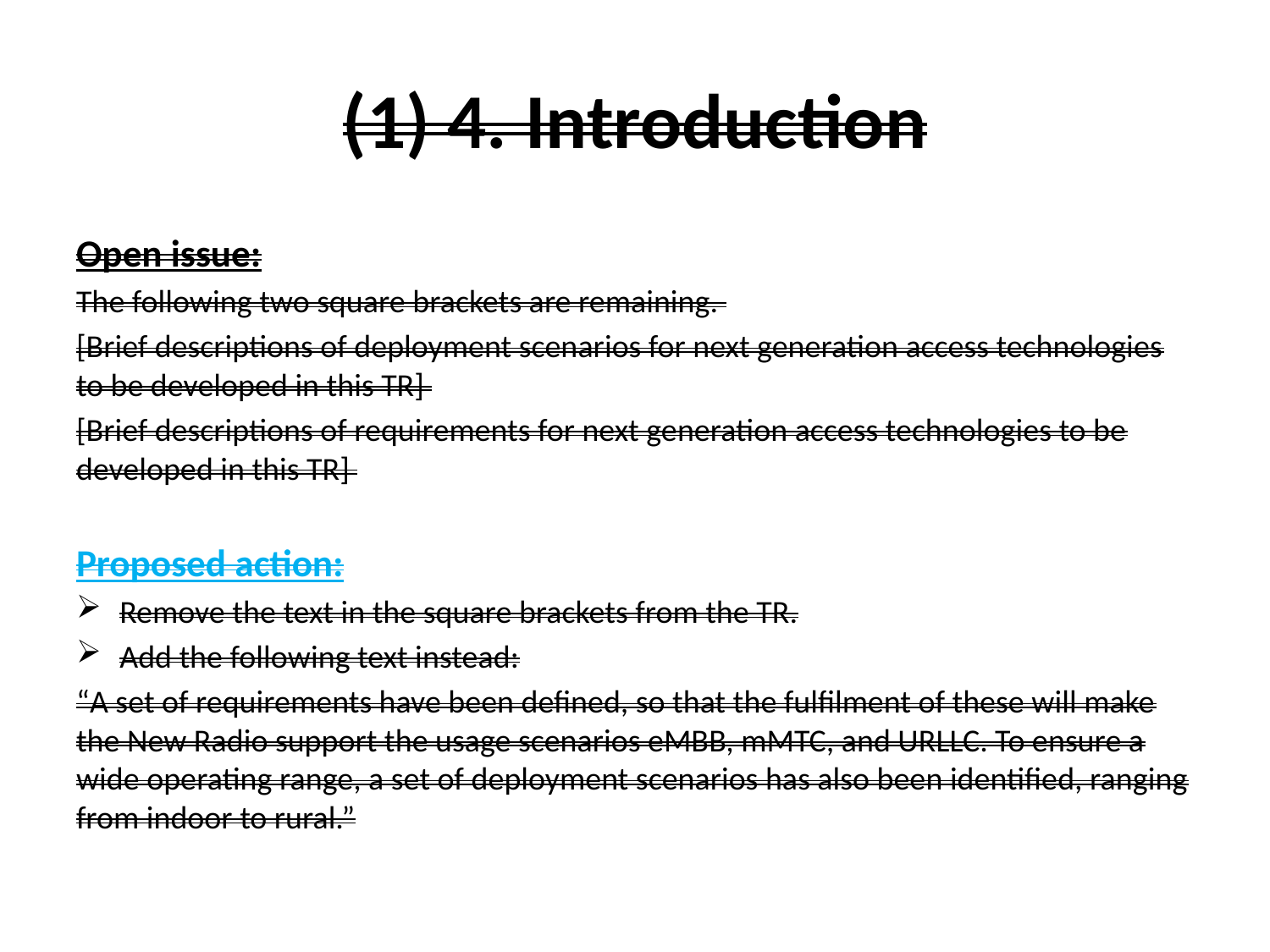

# (1) 4. Introduction
Open issue:
The following two square brackets are remaining.
[Brief descriptions of deployment scenarios for next generation access technologies to be developed in this TR]
[Brief descriptions of requirements for next generation access technologies to be developed in this TR]

Proposed action:
Remove the text in the square brackets from the TR.
Add the following text instead:
“A set of requirements have been defined, so that the fulfilment of these will make the New Radio support the usage scenarios eMBB, mMTC, and URLLC. To ensure a wide operating range, a set of deployment scenarios has also been identified, ranging from indoor to rural.”